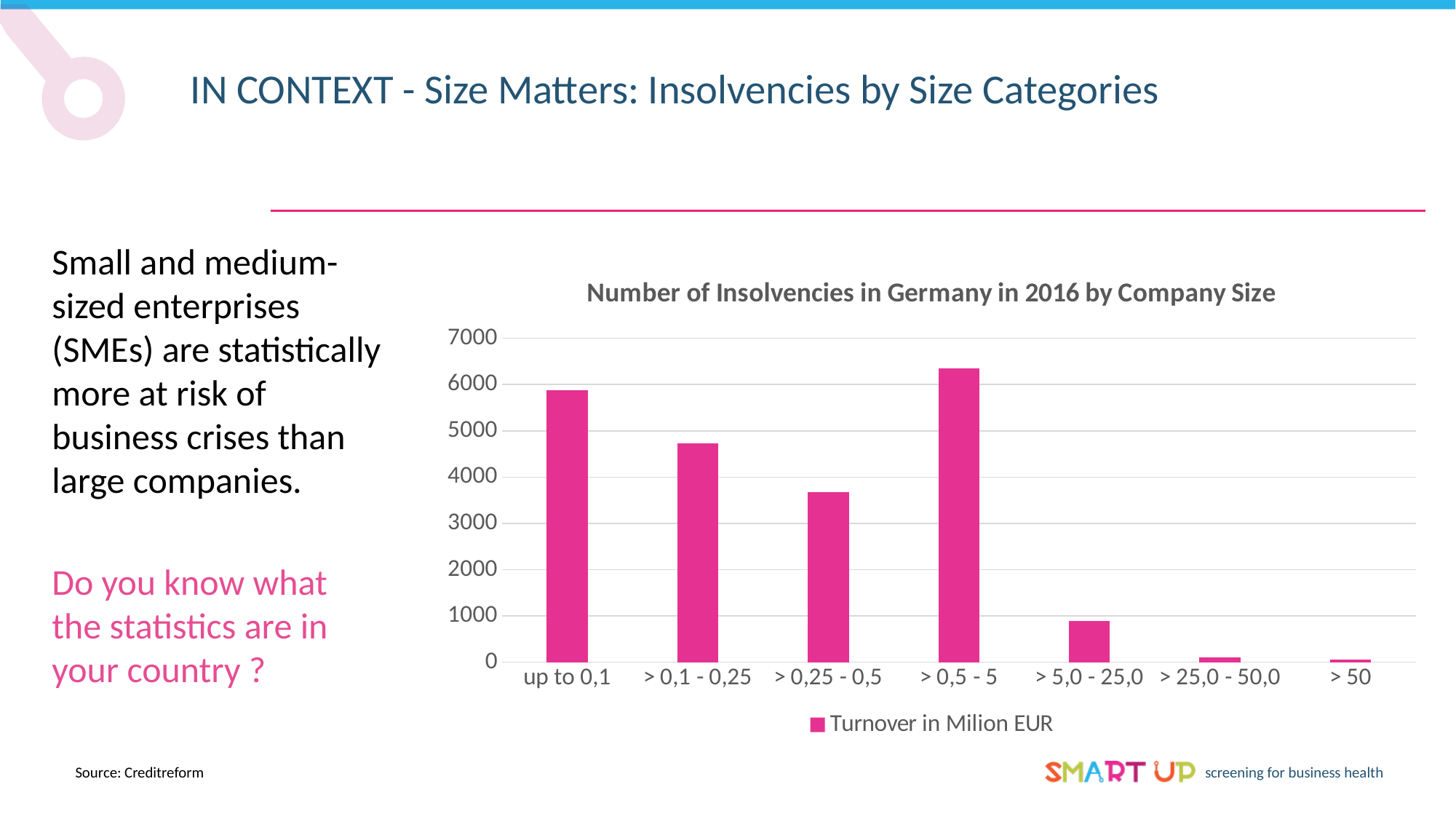

IN CONTEXT - Size Matters: Insolvencies by Size Categories
Small and medium-sized enterprises (SMEs) are statistically more at risk of business crises than large companies.

Do you know what the statistics are in your country ?

### Chart: Number of Insolvencies in Germany in 2016 by Company Size

| Category | Turnover in Milion EUR |
|---|---|
| up to 0,1 | 5880.0 |
| > 0,1 - 0,25 | 4730.0 |
| > 0,25 - 0,5 | 3680.0 |
| > 0,5 - 5 | 6350.0 |
| > 5,0 - 25,0 | 890.0 |
| > 25,0 - 50,0 | 110.0 |
| > 50 | 60.0 |
Source: Creditreform